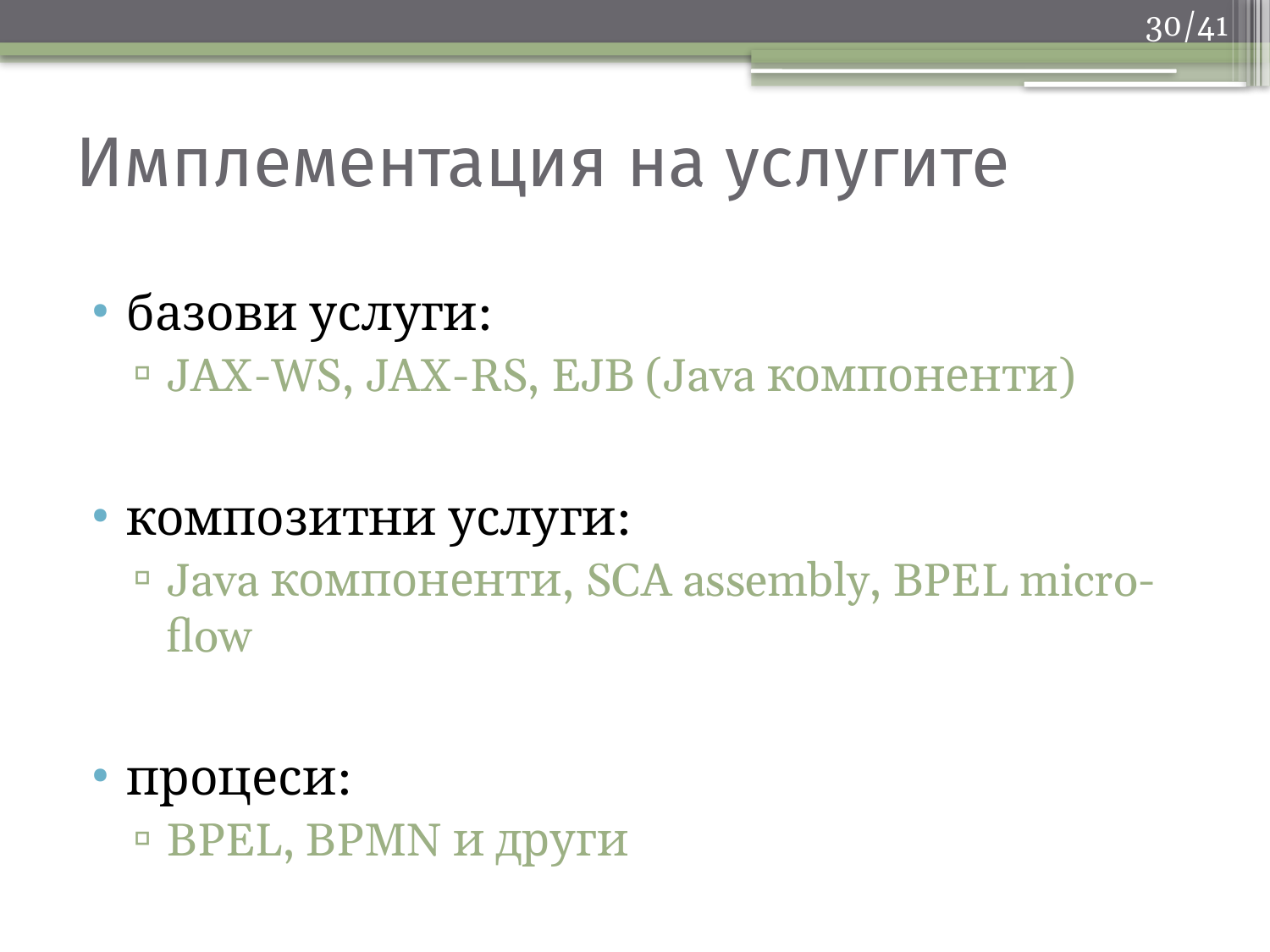

30/41
Имплементация на услугите
базови услуги:
JAX-WS, JAX-RS, EJB (Java компоненти)

композитни услуги:
Java компоненти, SCA assembly, BPEL micro-flow

процеси:
BPEL, BPMN и други